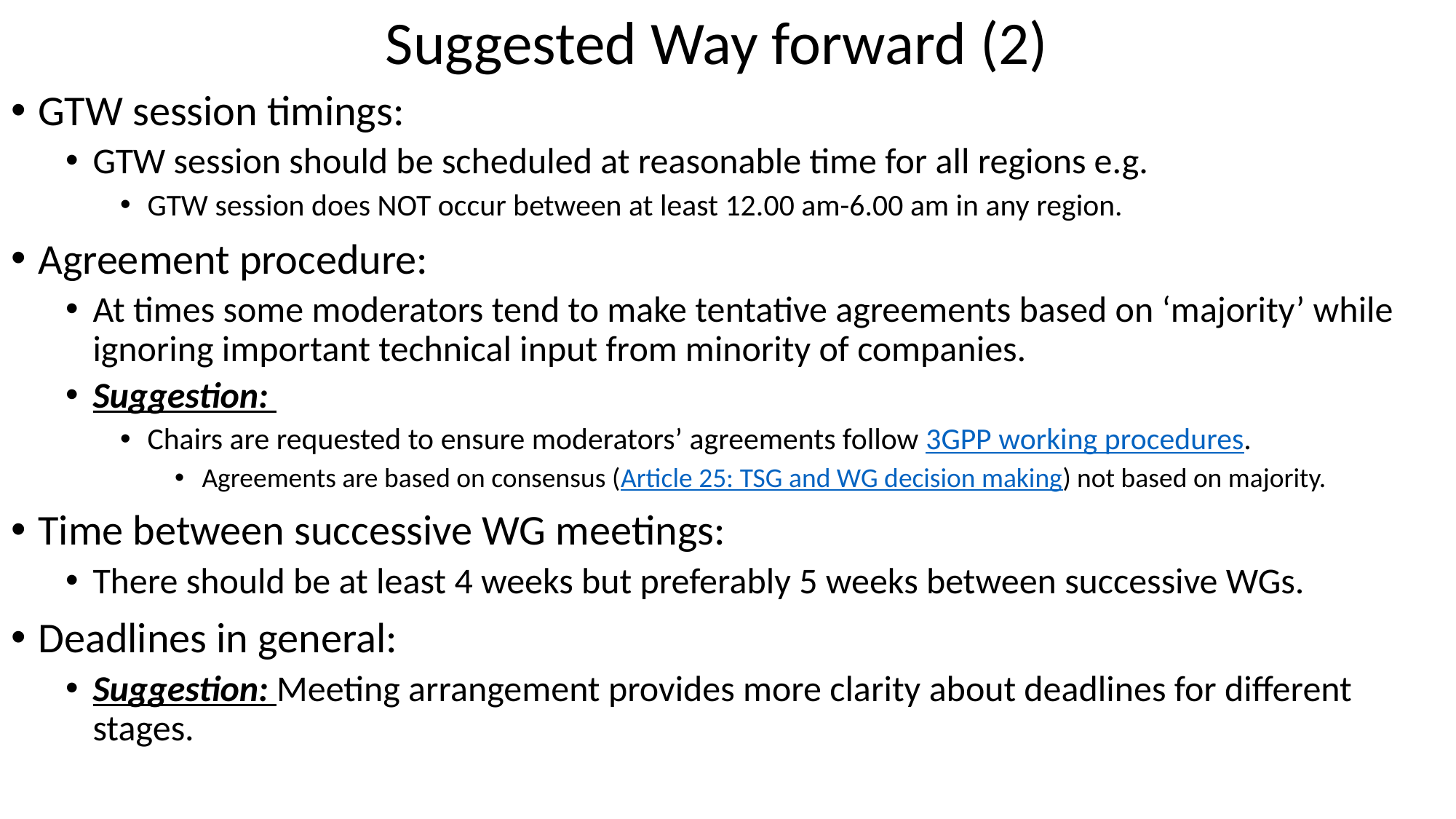

# Suggested Way forward (2)
GTW session timings:
GTW session should be scheduled at reasonable time for all regions e.g.
GTW session does NOT occur between at least 12.00 am-6.00 am in any region.
Agreement procedure:
At times some moderators tend to make tentative agreements based on ‘majority’ while ignoring important technical input from minority of companies.
Suggestion:
Chairs are requested to ensure moderators’ agreements follow 3GPP working procedures.
Agreements are based on consensus (Article 25: TSG and WG decision making) not based on majority.
Time between successive WG meetings:
There should be at least 4 weeks but preferably 5 weeks between successive WGs.
Deadlines in general:
Suggestion: Meeting arrangement provides more clarity about deadlines for different stages.